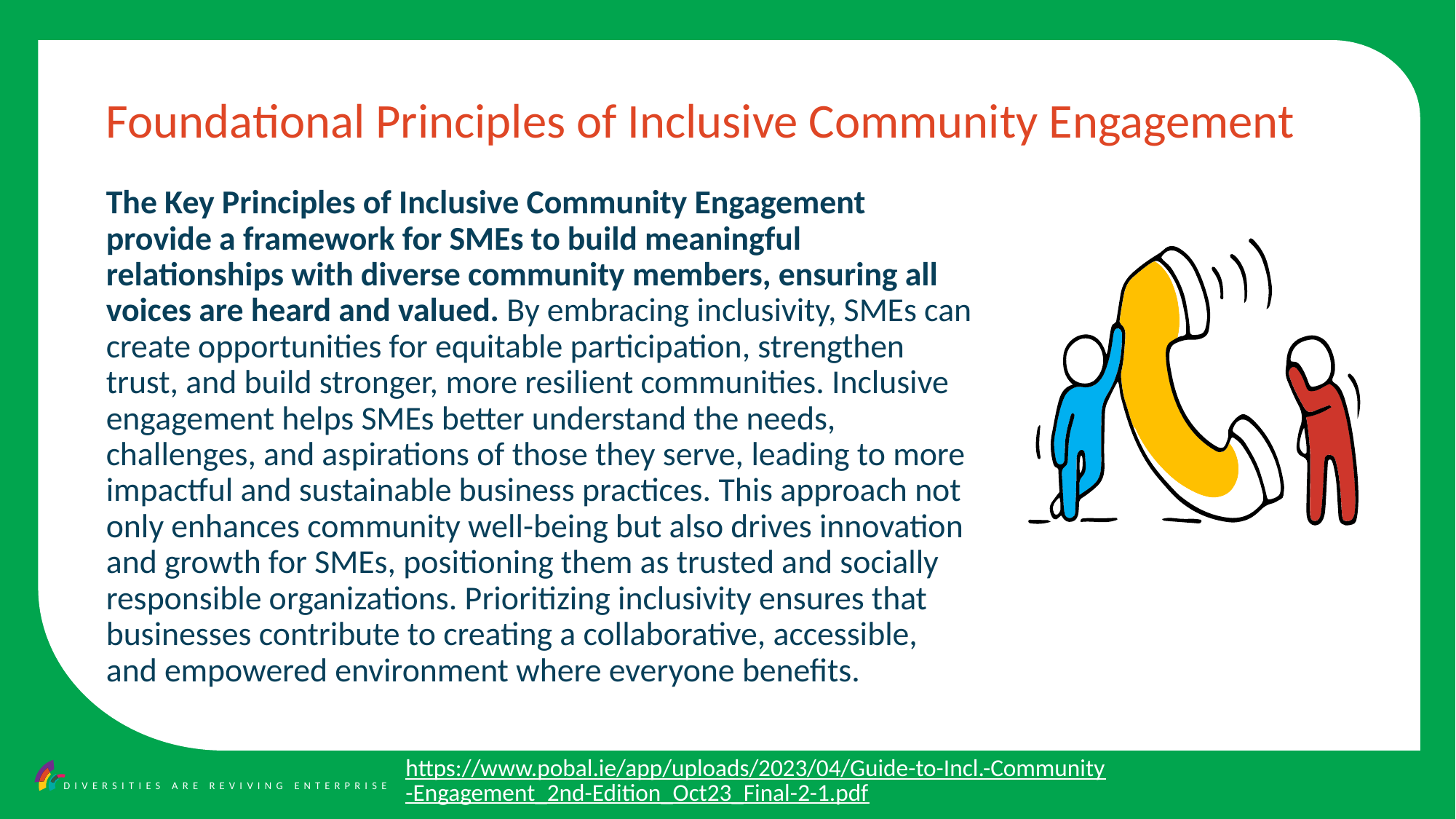

Foundational Principles of Inclusive Community Engagement

The Key Principles of Inclusive Community Engagement provide a framework for SMEs to build meaningful relationships with diverse community members, ensuring all voices are heard and valued. By embracing inclusivity, SMEs can create opportunities for equitable participation, strengthen trust, and build stronger, more resilient communities. Inclusive engagement helps SMEs better understand the needs, challenges, and aspirations of those they serve, leading to more impactful and sustainable business practices. This approach not only enhances community well-being but also drives innovation and growth for SMEs, positioning them as trusted and socially responsible organizations. Prioritizing inclusivity ensures that businesses contribute to creating a collaborative, accessible, and empowered environment where everyone benefits.

https://www.pobal.ie/app/uploads/2023/04/Guide-to-Incl.-Community-Engagement_2nd-Edition_Oct23_Final-2-1.pdf